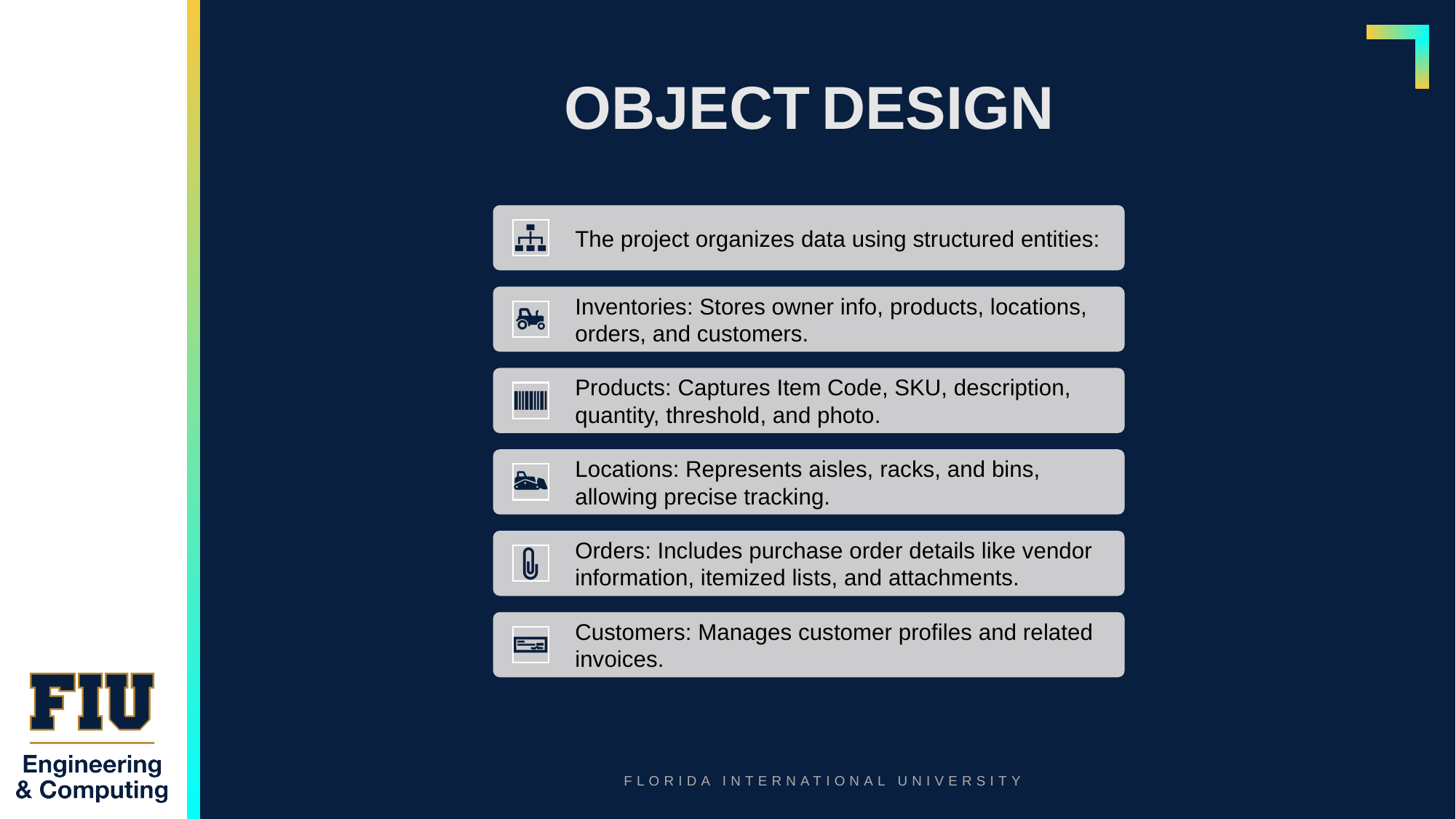

# OBJECT DESIGN
The project organizes data using structured entities:
Inventories: Stores owner info, products, locations, orders, and customers.
Products: Captures Item Code, SKU, description, quantity, threshold, and photo.
Locations: Represents aisles, racks, and bins, allowing precise tracking.
Orders: Includes purchase order details like vendor information, itemized lists, and attachments.
Customers: Manages customer profiles and related invoices.